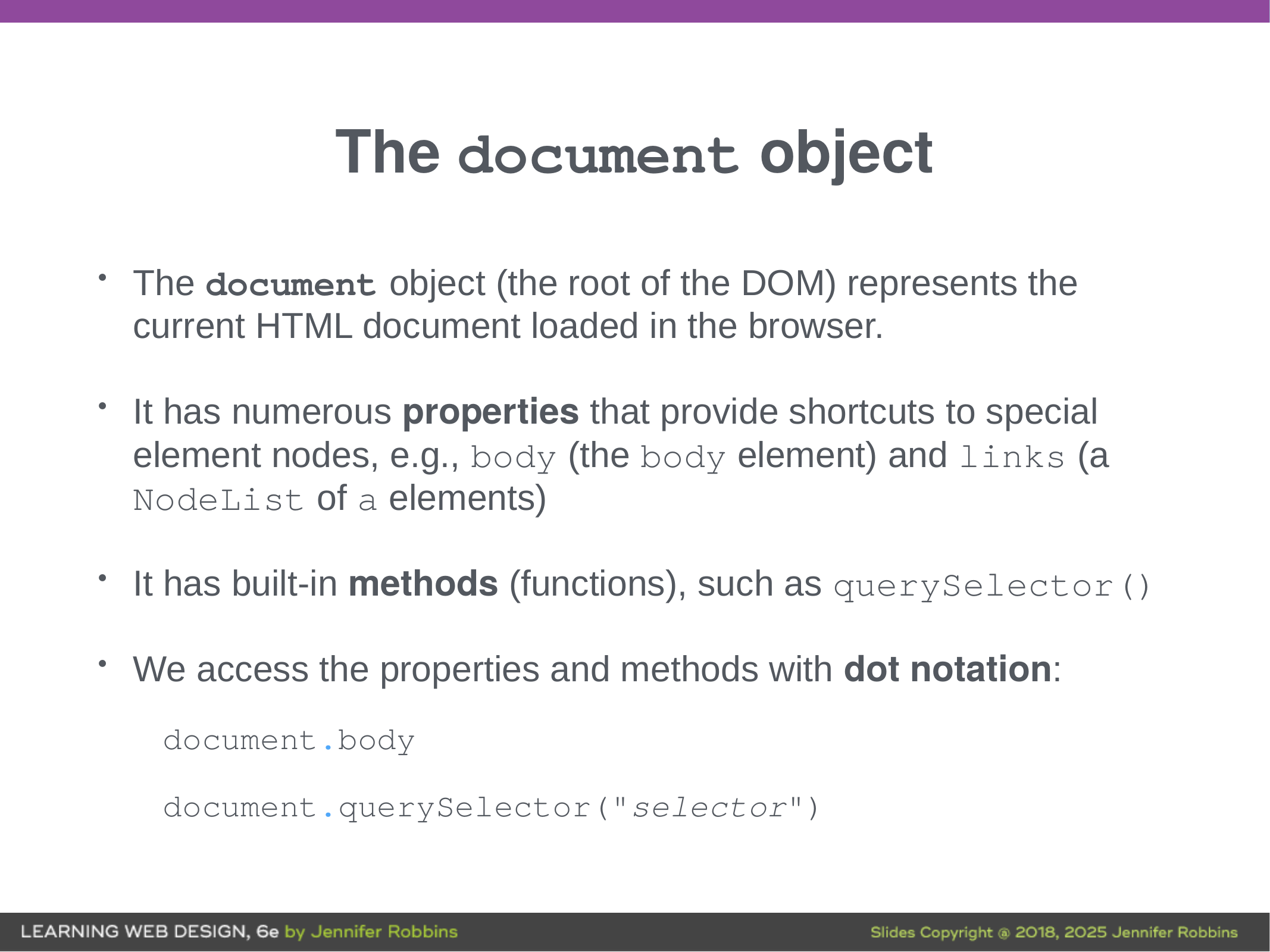

# The document object
The document object (the root of the DOM) represents the current HTML document loaded in the browser.
It has numerous properties that provide shortcuts to special element nodes, e.g., body (the body element) and links (a NodeList of a elements)
It has built-in methods (functions), such as querySelector()
We access the properties and methods with dot notation:
document.body
document.querySelector("selector")